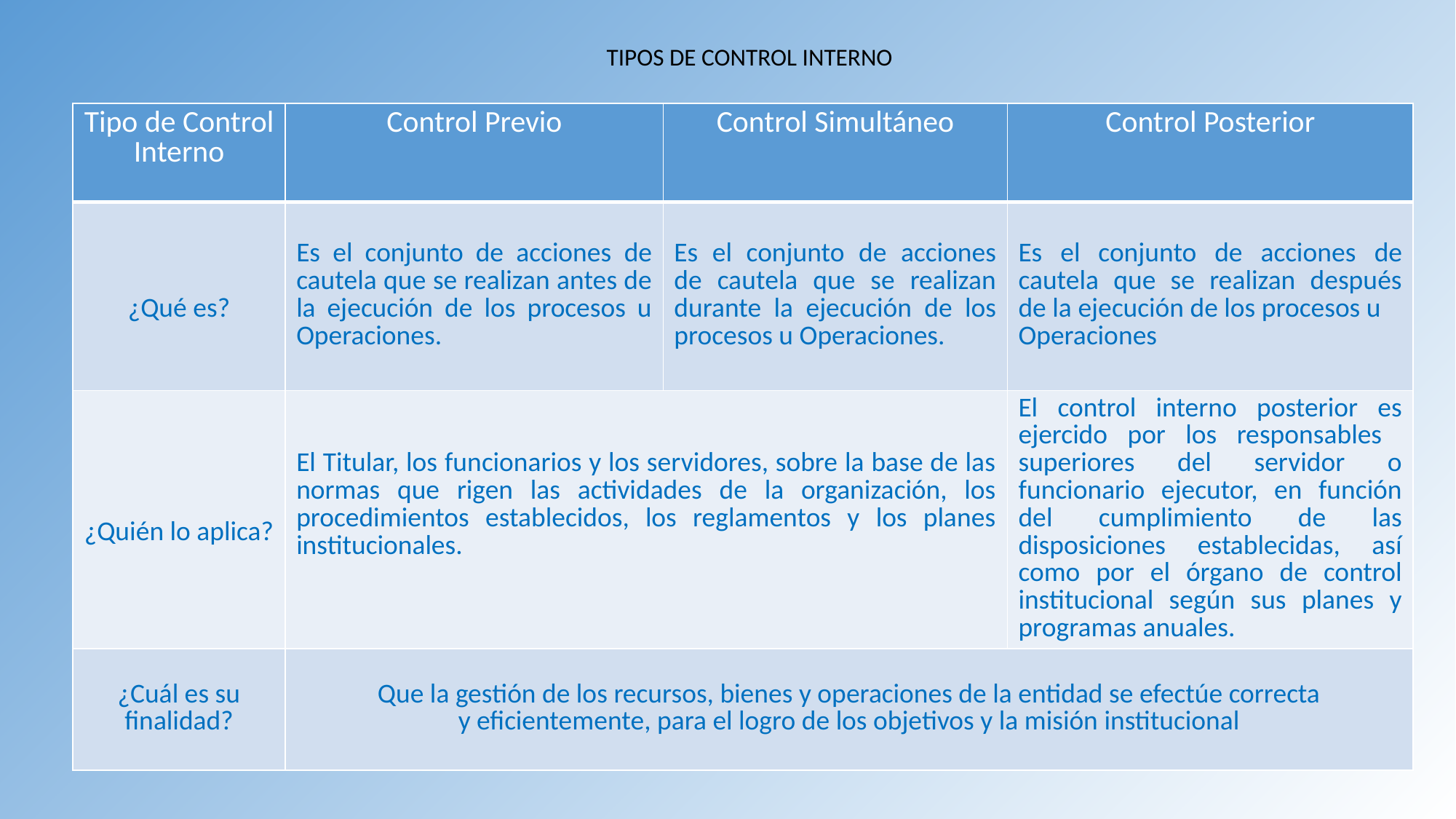

# TIPOS DE CONTROL INTERNO
| Tipo de Control Interno | Control Previo | Control Simultáneo | Control Posterior |
| --- | --- | --- | --- |
| ¿Qué es? | Es el conjunto de acciones de cautela que se realizan antes de la ejecución de los procesos u Operaciones. | Es el conjunto de acciones de cautela que se realizan durante la ejecución de los procesos u Operaciones. | Es el conjunto de acciones de cautela que se realizan después de la ejecución de los procesos u Operaciones |
| ¿Quién lo aplica? | El Titular, los funcionarios y los servidores, sobre la base de las normas que rigen las actividades de la organización, los procedimientos establecidos, los reglamentos y los planes institucionales. |  | El control interno posterior es ejercido por los responsables superiores del servidor o funcionario ejecutor, en función del cumplimiento de las disposiciones establecidas, así como por el órgano de control institucional según sus planes y programas anuales. |
| ¿Cuál es su finalidad? | Que la gestión de los recursos, bienes y operaciones de la entidad se efectúe correcta y eficientemente, para el logro de los objetivos y la misión institucional |  |  |